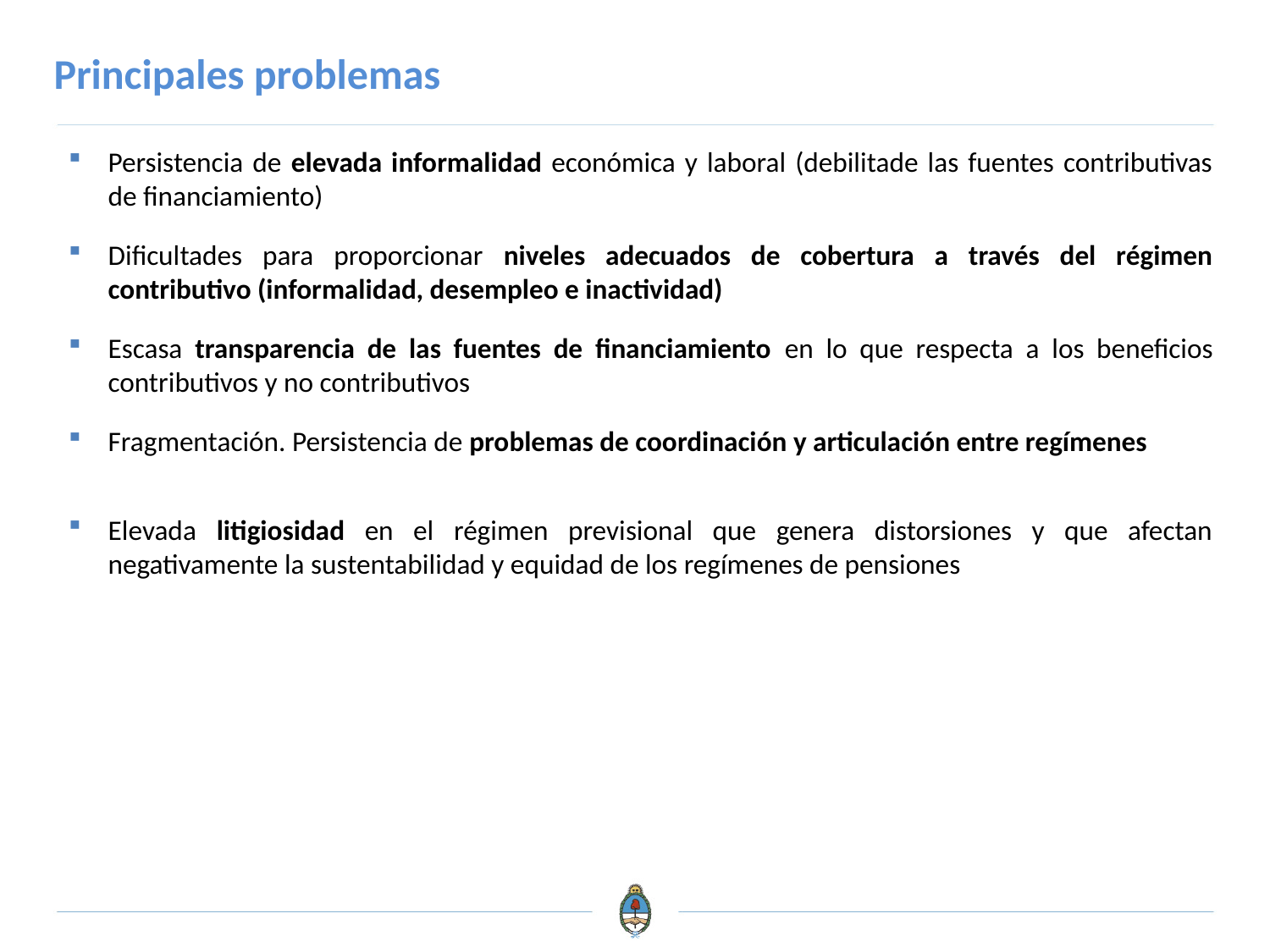

Principales problemas
Persistencia de elevada informalidad económica y laboral (debilitade las fuentes contributivas de financiamiento)

Dificultades para proporcionar niveles adecuados de cobertura a través del régimen contributivo (informalidad, desempleo e inactividad)

Escasa transparencia de las fuentes de financiamiento en lo que respecta a los beneficios contributivos y no contributivos

Fragmentación. Persistencia de problemas de coordinación y articulación entre regímenes

Elevada litigiosidad en el régimen previsional que genera distorsiones y que afectan negativamente la sustentabilidad y equidad de los regímenes de pensiones